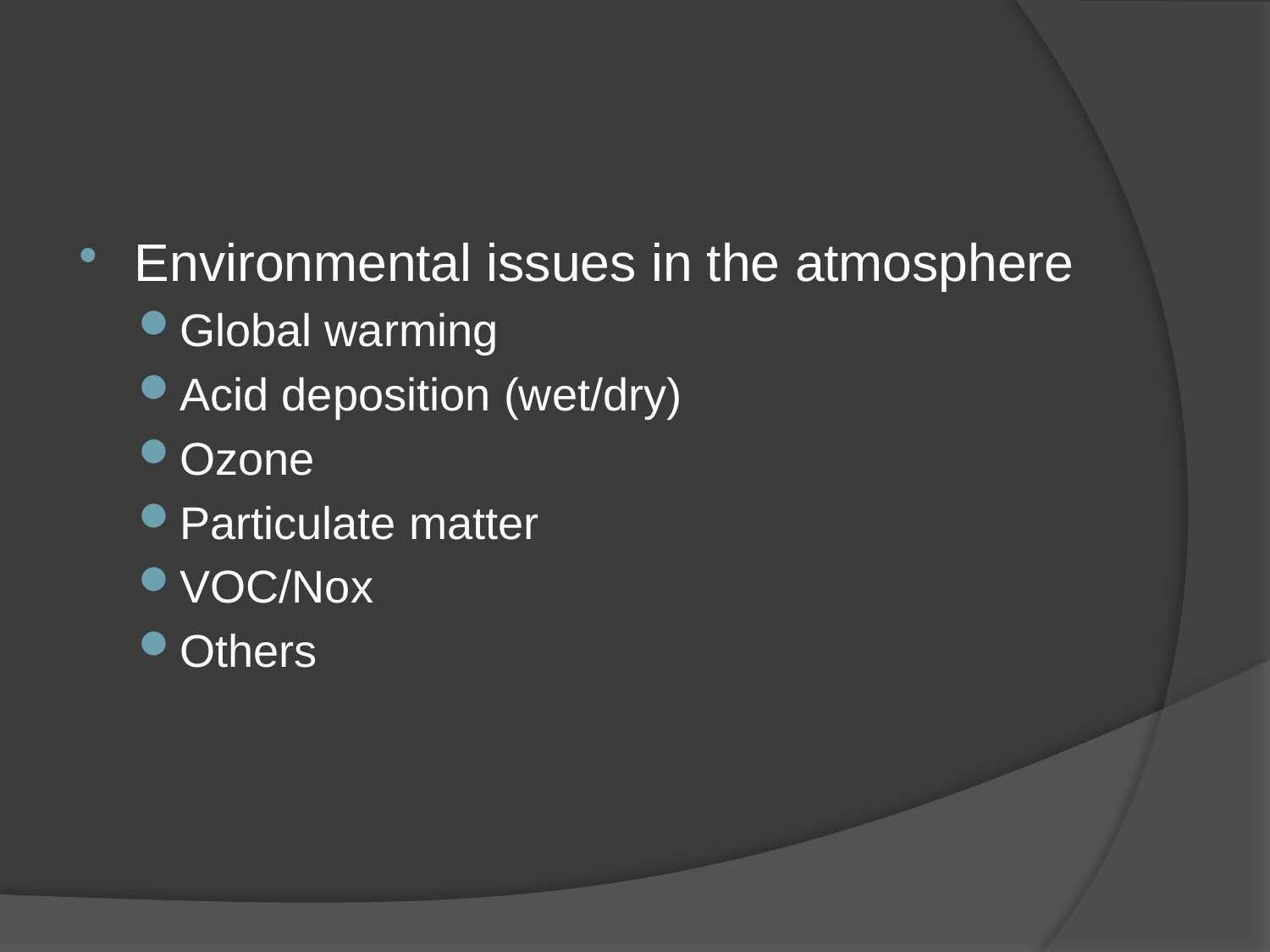

Environmental issues in the atmosphere
Global warming
Acid deposition (wet/dry)
Ozone
Particulate matter
VOC/Nox
Others